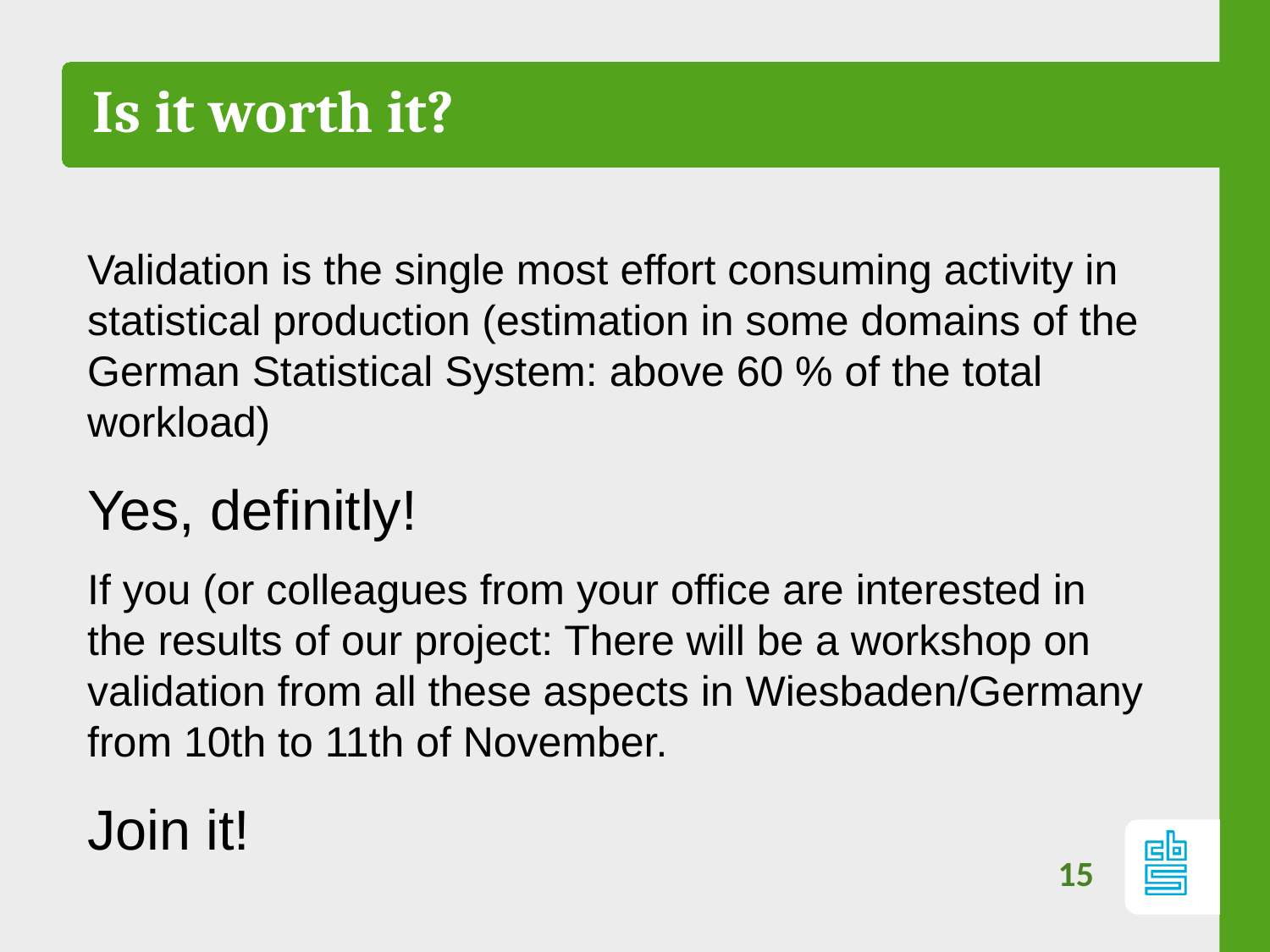

Is it worth it?
Validation is the single most effort consuming activity in statistical production (estimation in some domains of the German Statistical System: above 60 % of the total workload)
Yes, definitly!
If you (or colleagues from your office are interested in the results of our project: There will be a workshop on validation from all these aspects in Wiesbaden/Germany from 10th to 11th of November.
Join it!
15